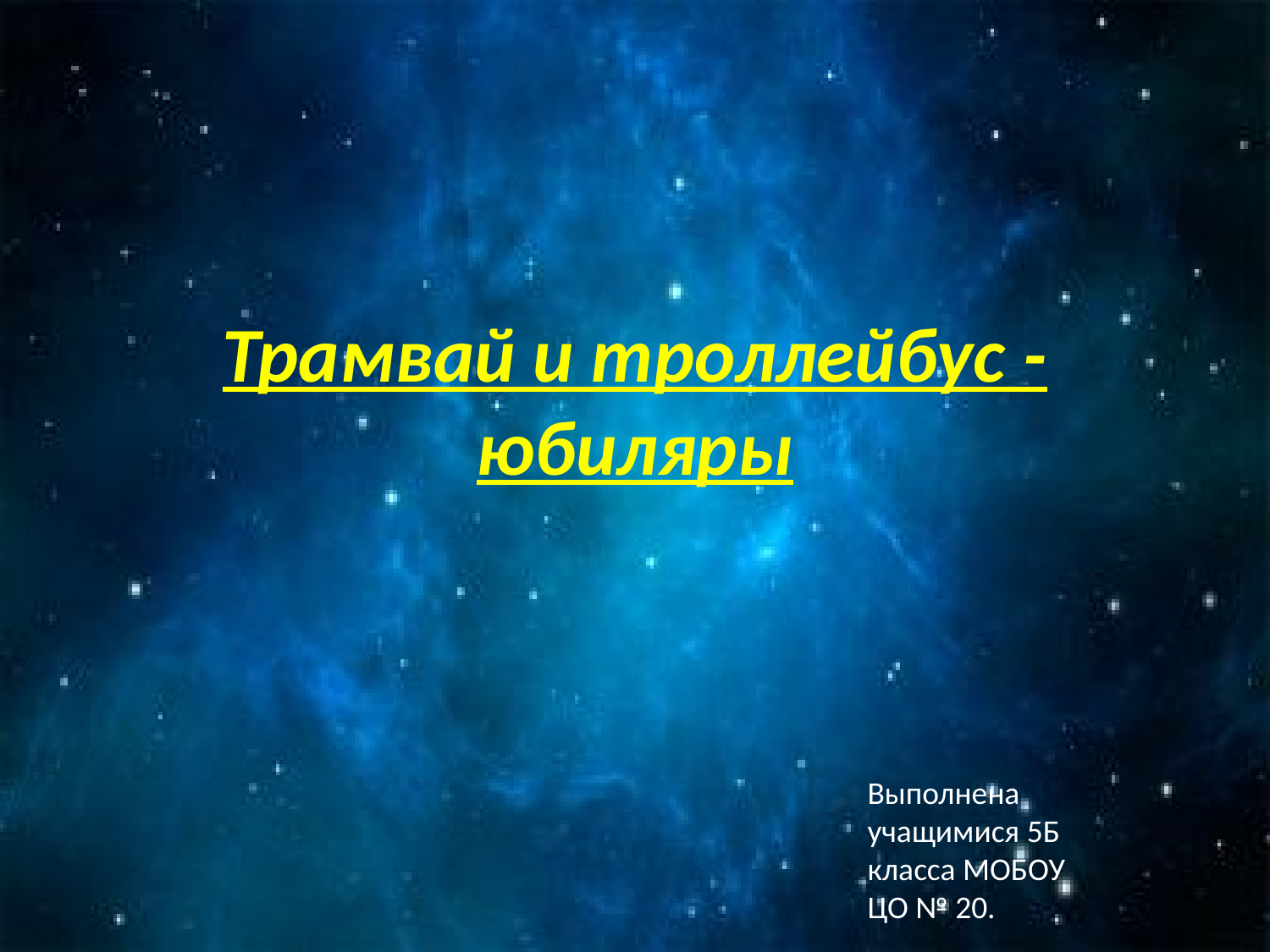

# Трамвай и троллейбус -юбиляры
Выполнена учащимися 5Б класса МОБОУ ЦО № 20.